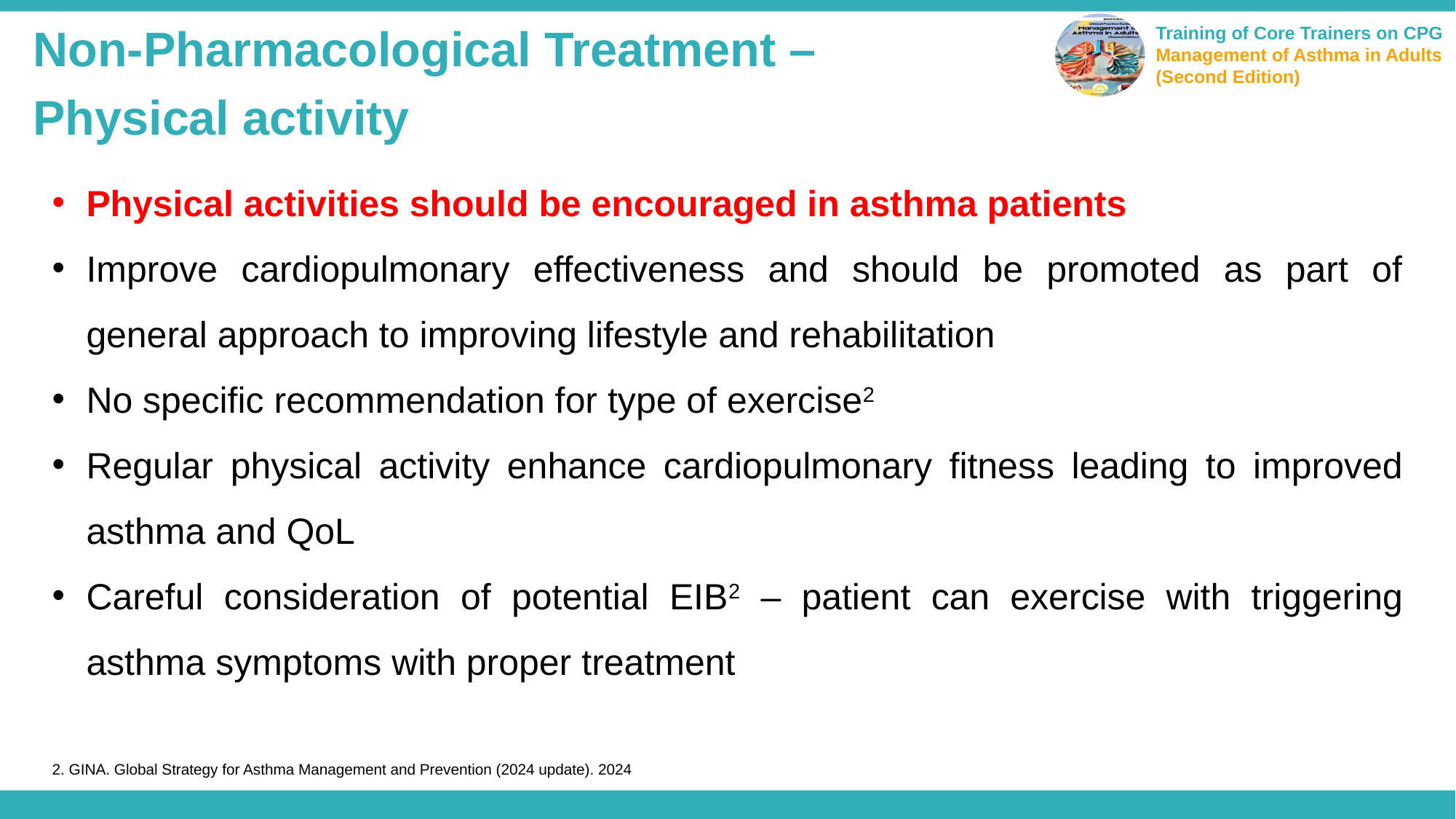

Non-Pharmacological Treatment –
Physical activity
Physical activities should be encouraged in asthma patients
Improve cardiopulmonary effectiveness and should be promoted as part of general approach to improving lifestyle and rehabilitation
No specific recommendation for type of exercise2
Regular physical activity enhance cardiopulmonary fitness leading to improved asthma and QoL
Careful consideration of potential EIB2 – patient can exercise with triggering asthma symptoms with proper treatment
2. GINA. Global Strategy for Asthma Management and Prevention (2024 update). 2024